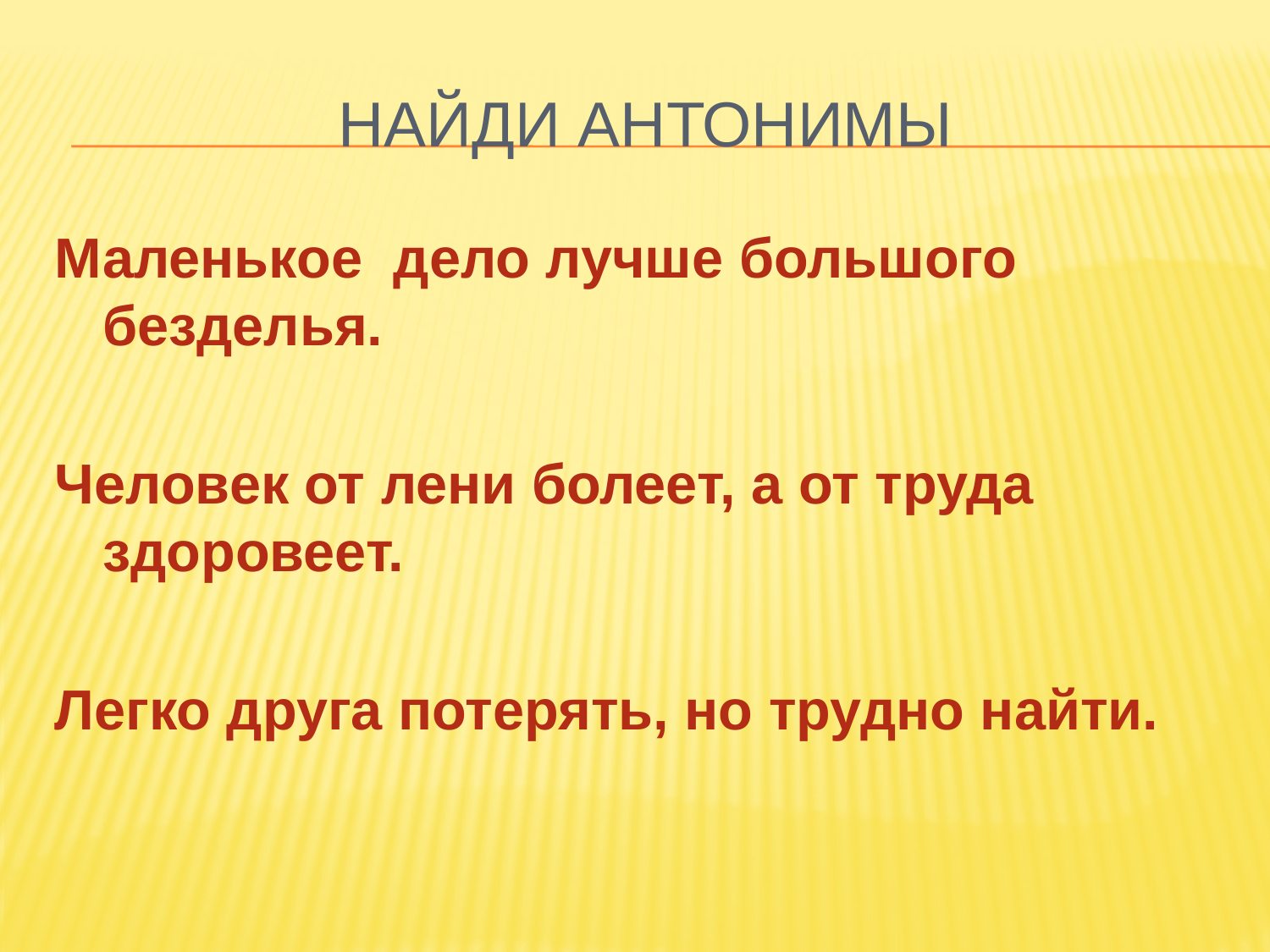

# Найди антонимы
Маленькое  дело лучше большого безделья.

Человек от лени болеет, а от труда здоровеет.

Легко друга потерять, но трудно найти.